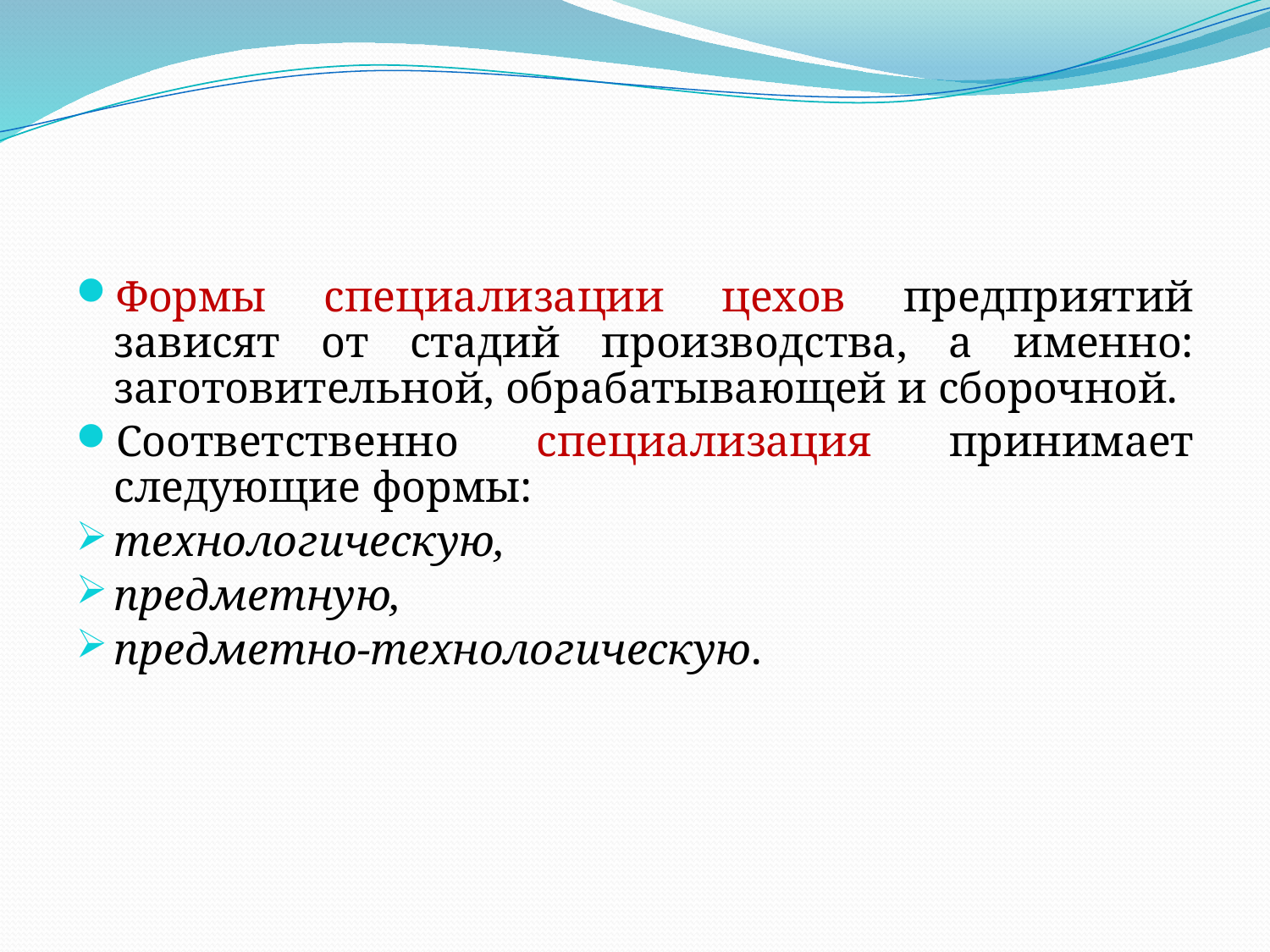

Формы специализации цехов предприятий зависят от стадий производства, а именно: заготовительной, обрабатывающей и сборочной.
Соответственно специализация принимает следующие формы:
технологическую,
предметную,
предметно-технологическую.